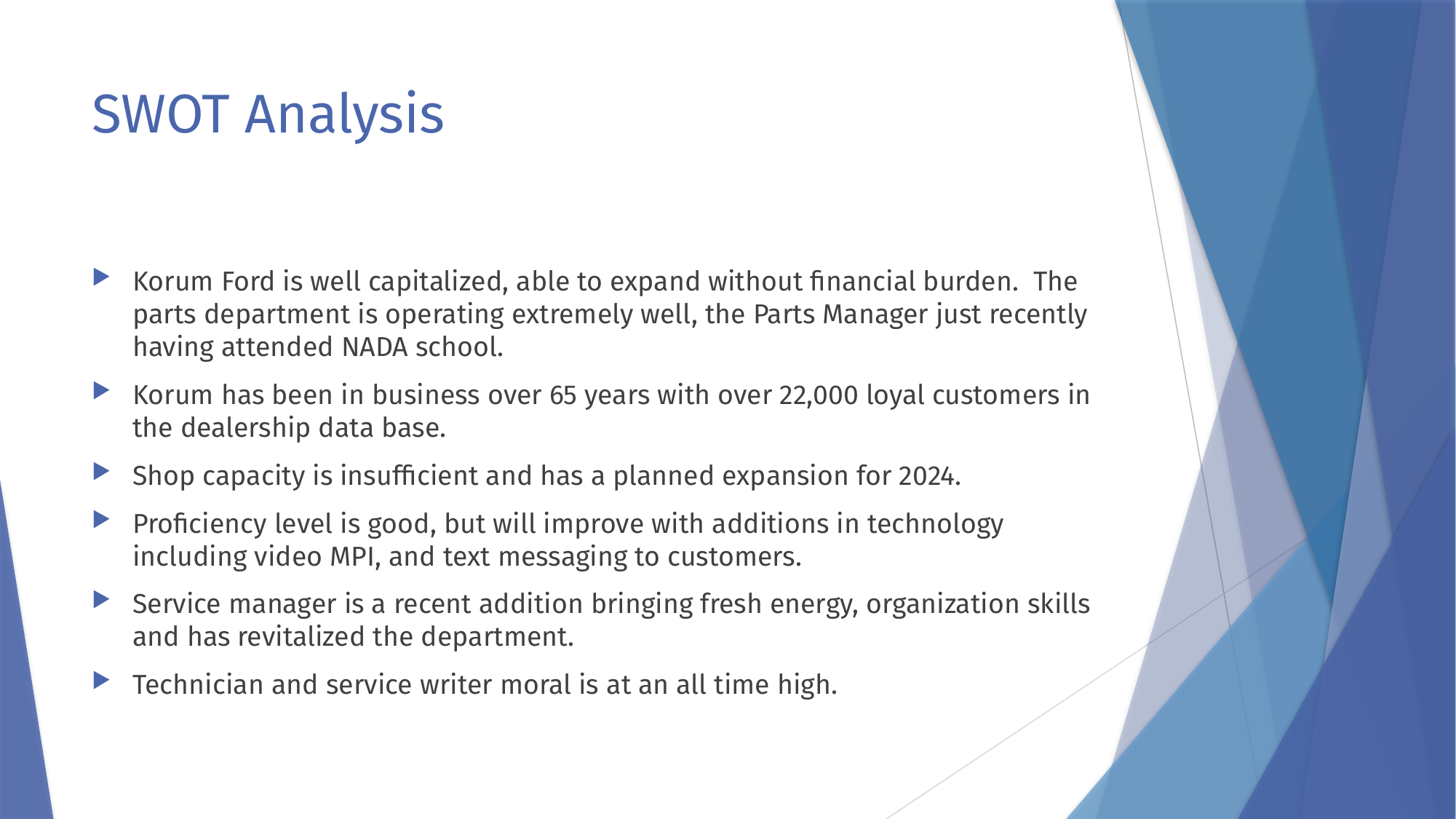

# SWOT Analysis
Korum Ford is well capitalized, able to expand without financial burden.  The parts department is operating extremely well, the Parts Manager just recently having attended NADA school.
Korum has been in business over 65 years with over 22,000 loyal customers in the dealership data base.
Shop capacity is insufficient and has a planned expansion for 2024.
Proficiency level is good, but will improve with additions in technology including video MPI, and text messaging to customers.
Service manager is a recent addition bringing fresh energy, organization skills and has revitalized the department.
Technician and service writer moral is at an all time high.